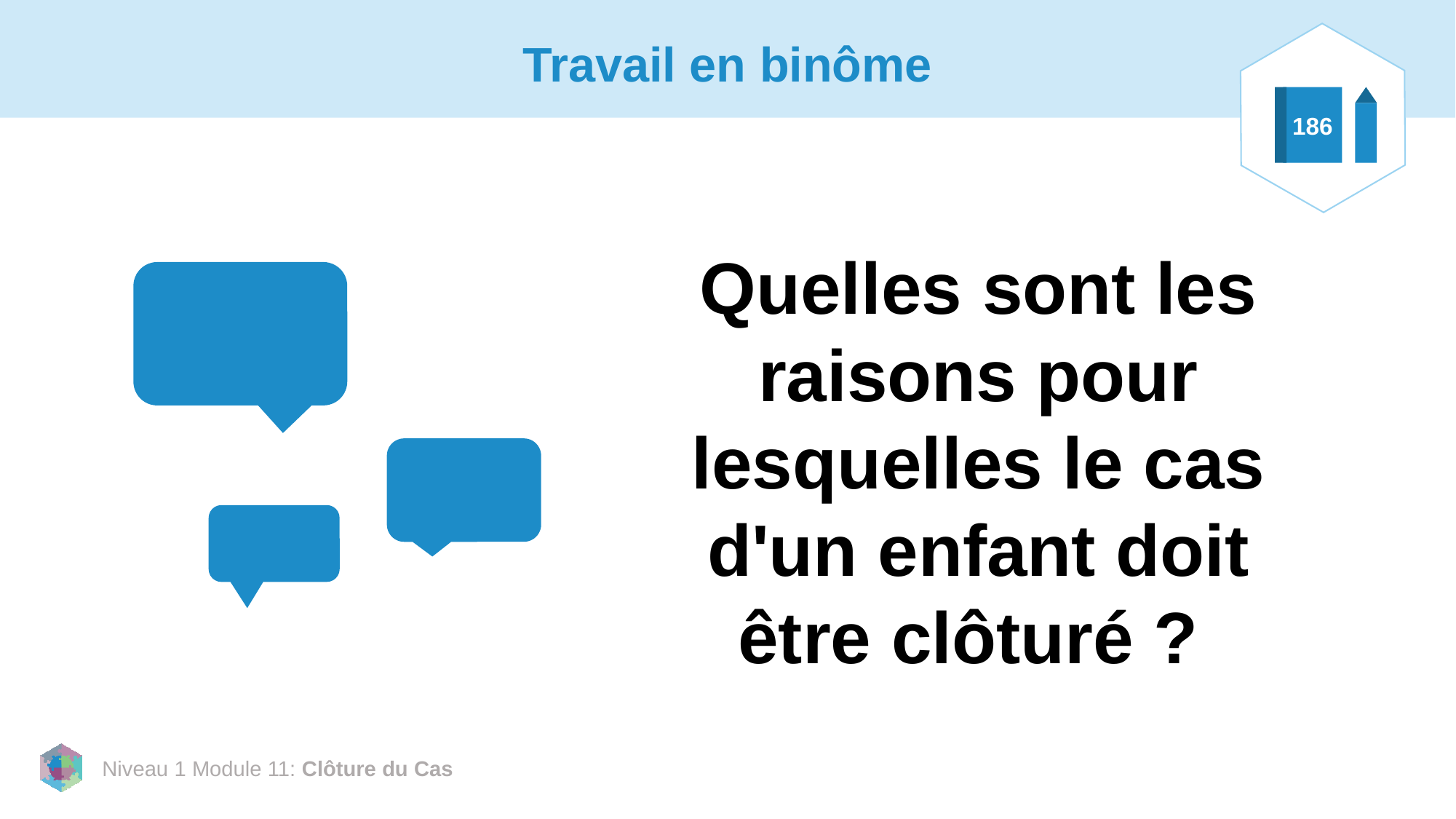

# Travail en binôme

186

Quelles sont les raisons pour lesquelles le cas d'un enfant doit être clôturé ?